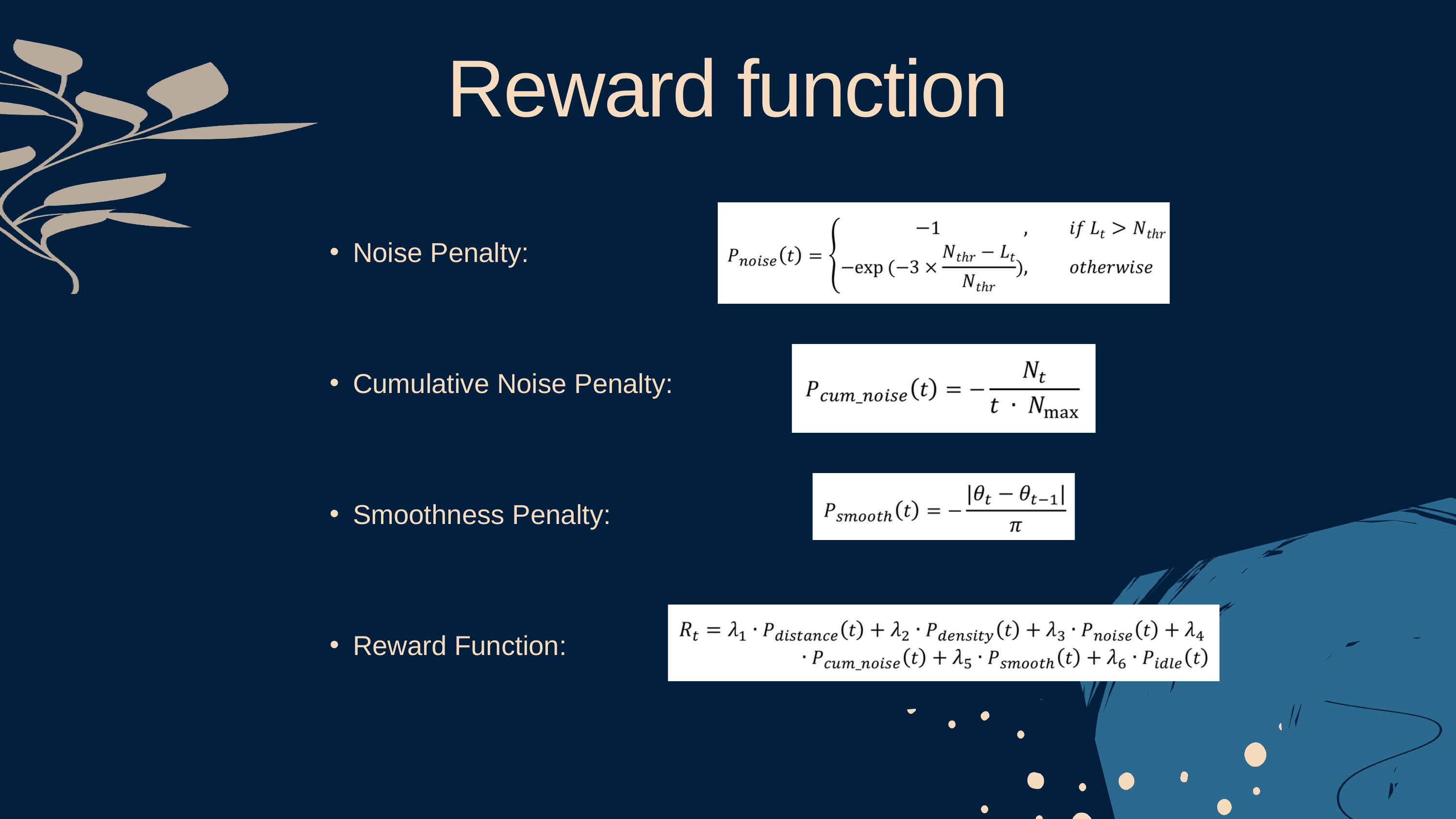

Reward function

Noise Penalty:

Cumulative Noise Penalty:

Smoothness Penalty:

Reward Function: